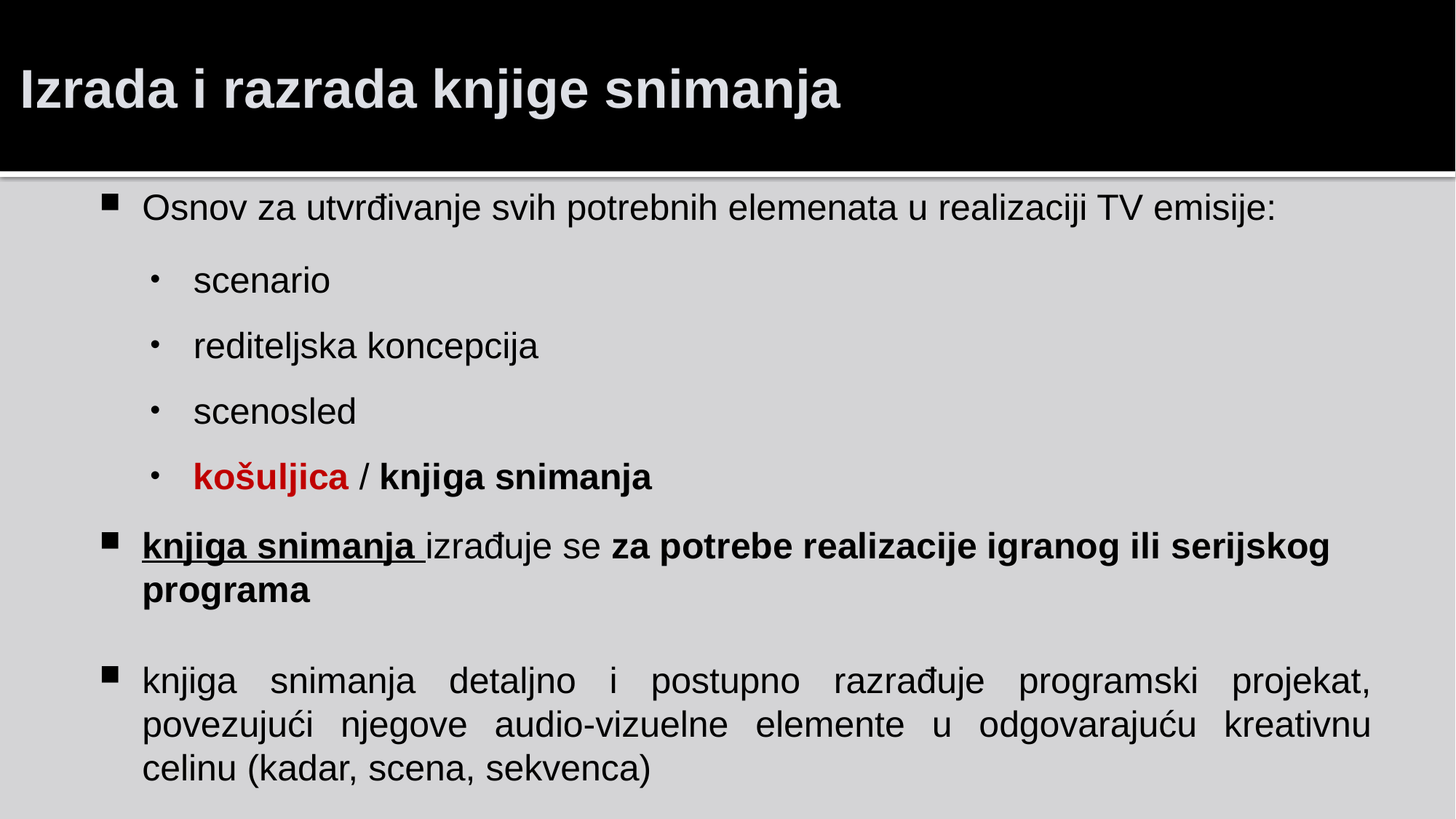

Izrada i razrada knjige snimanja
Osnov za utvrđivanje svih potrebnih elemenata u realizaciji TV emisije:

scenario
rediteljska koncepcija
scenosled
košuljica / knjiga snimanja

knjiga snimanja izrađuje se za potrebe realizacije igranog ili serijskog programa

knjiga snimanja detaljno i postupno razrađuje programski projekat, povezujući njegove audio-vizuelne elemente u odgovarajuću kreativnu celinu (kadar, scena, sekvenca)